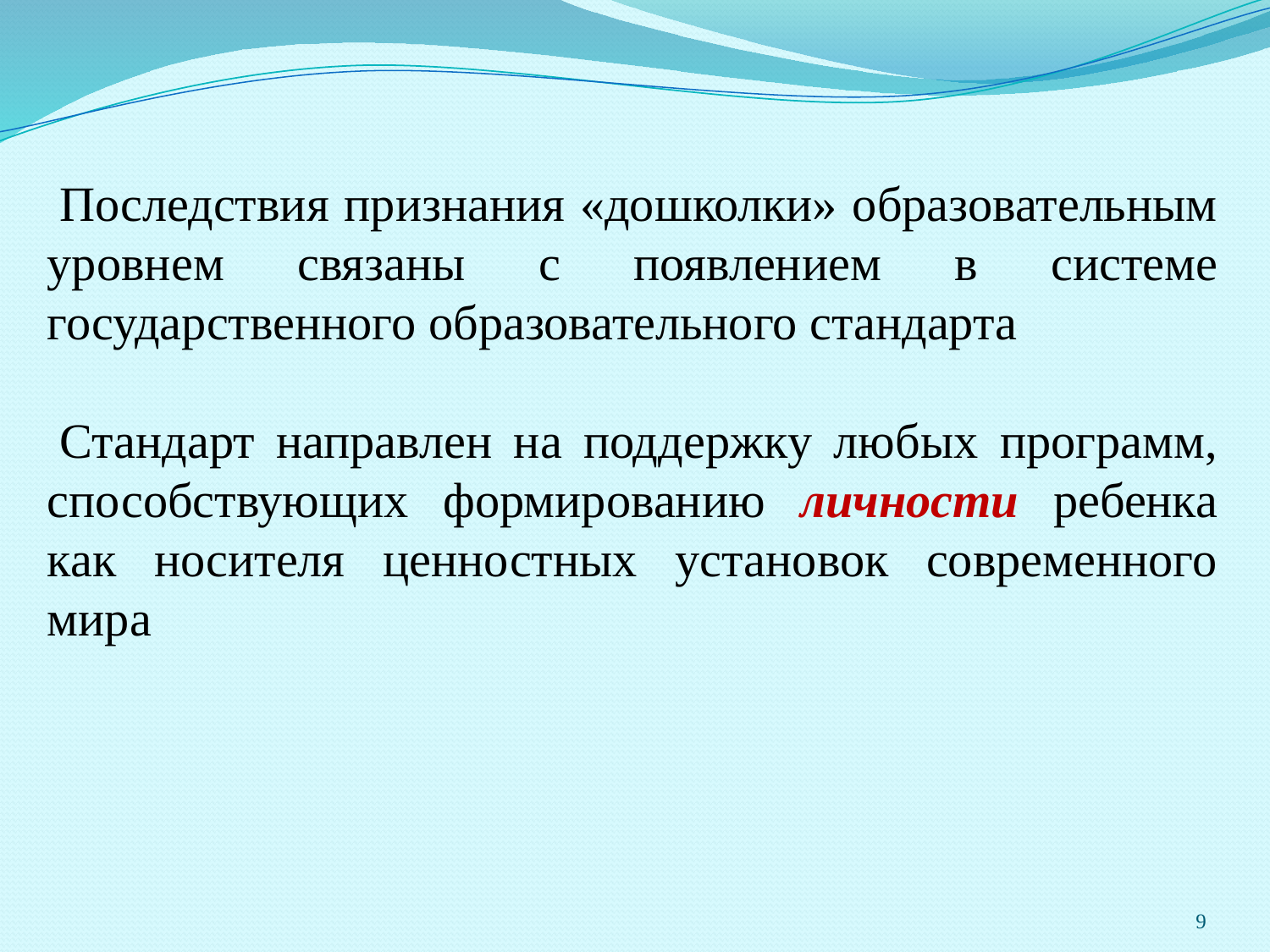

Последствия признания «дошколки» образовательным уровнем связаны с появлением в системе государственного образовательного стандарта

 Стандарт направлен на поддержку любых программ, способствующих формированию личности ребенка как носителя ценностных установок современного мира

9